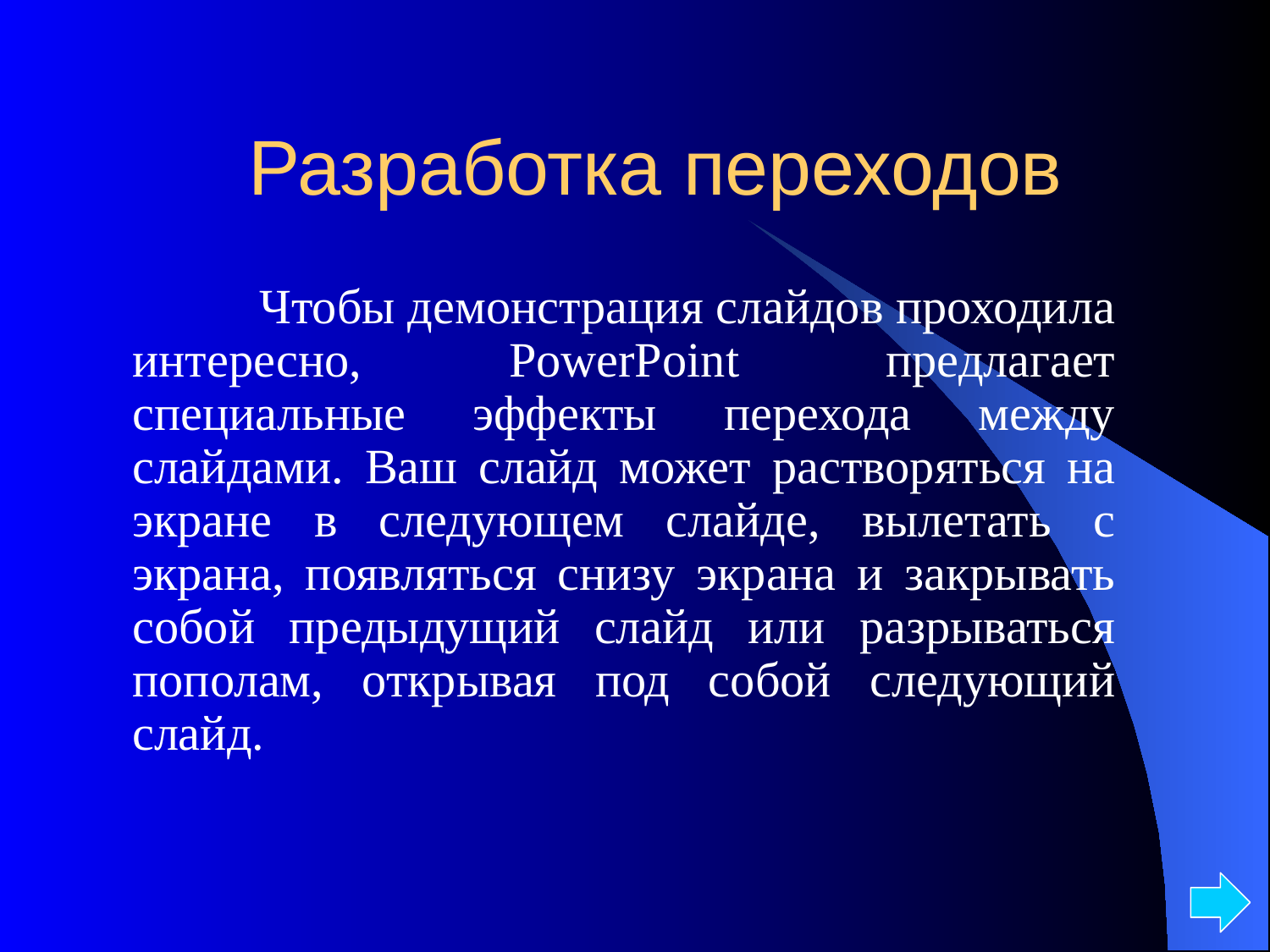

# Разработка переходов
		Чтобы демонстрация слайдов проходила интересно, PowerPoint предлагает специальные эффекты перехода между слайдами. Ваш слайд может растворяться на экране в следующем слайде, вылетать с экрана, появляться снизу экрана и закрывать собой предыдущий слайд или разрываться пополам, открывая под собой следующий слайд.